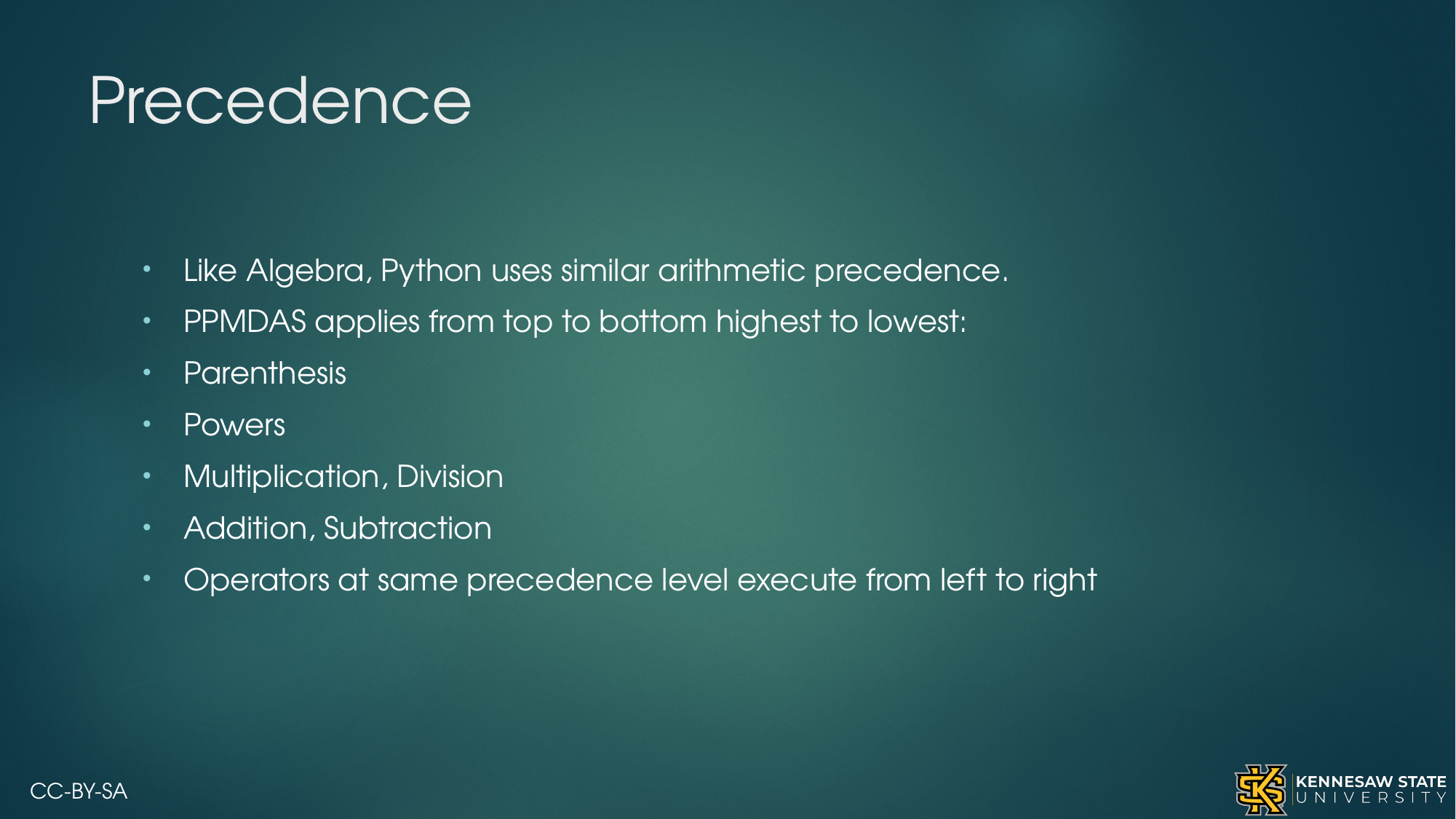

# Precedence
Like Algebra, Python uses similar arithmetic precedence.
PPMDAS applies from top to bottom highest to lowest:
Parenthesis
Powers
Multiplication, Division
Addition, Subtraction
Operators at same precedence level execute from left to right